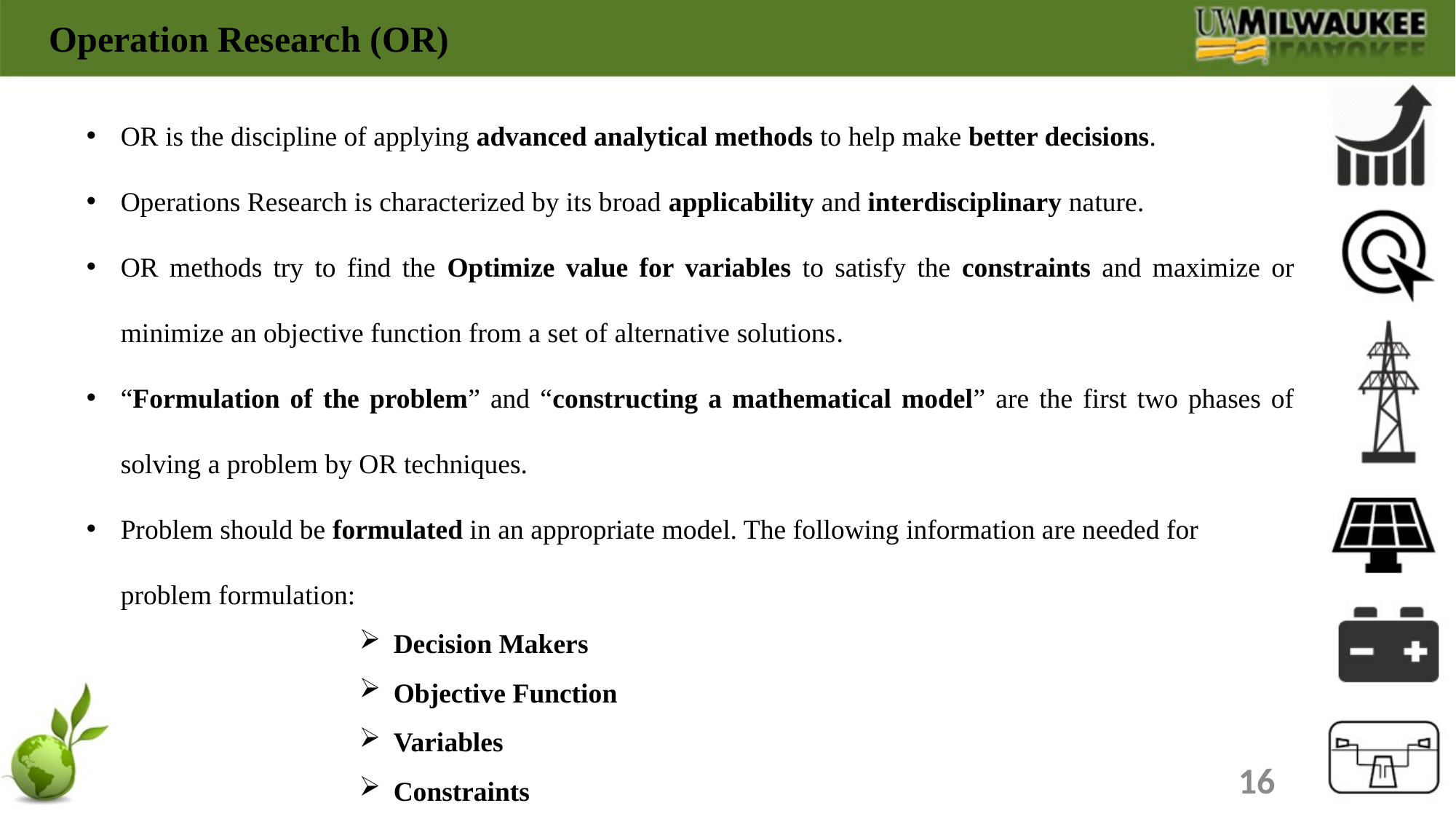

Operation Research (OR)
OR is the discipline of applying advanced analytical methods to help make better decisions.
Operations Research is characterized by its broad applicability and interdisciplinary nature.
OR methods try to find the Optimize value for variables to satisfy the constraints and maximize or minimize an objective function from a set of alternative solutions.
“Formulation of the problem” and “constructing a mathematical model” are the first two phases of solving a problem by OR techniques.
Problem should be formulated in an appropriate model. The following information are needed for problem formulation:
Decision Makers
Objective Function
Variables
Constraints

16